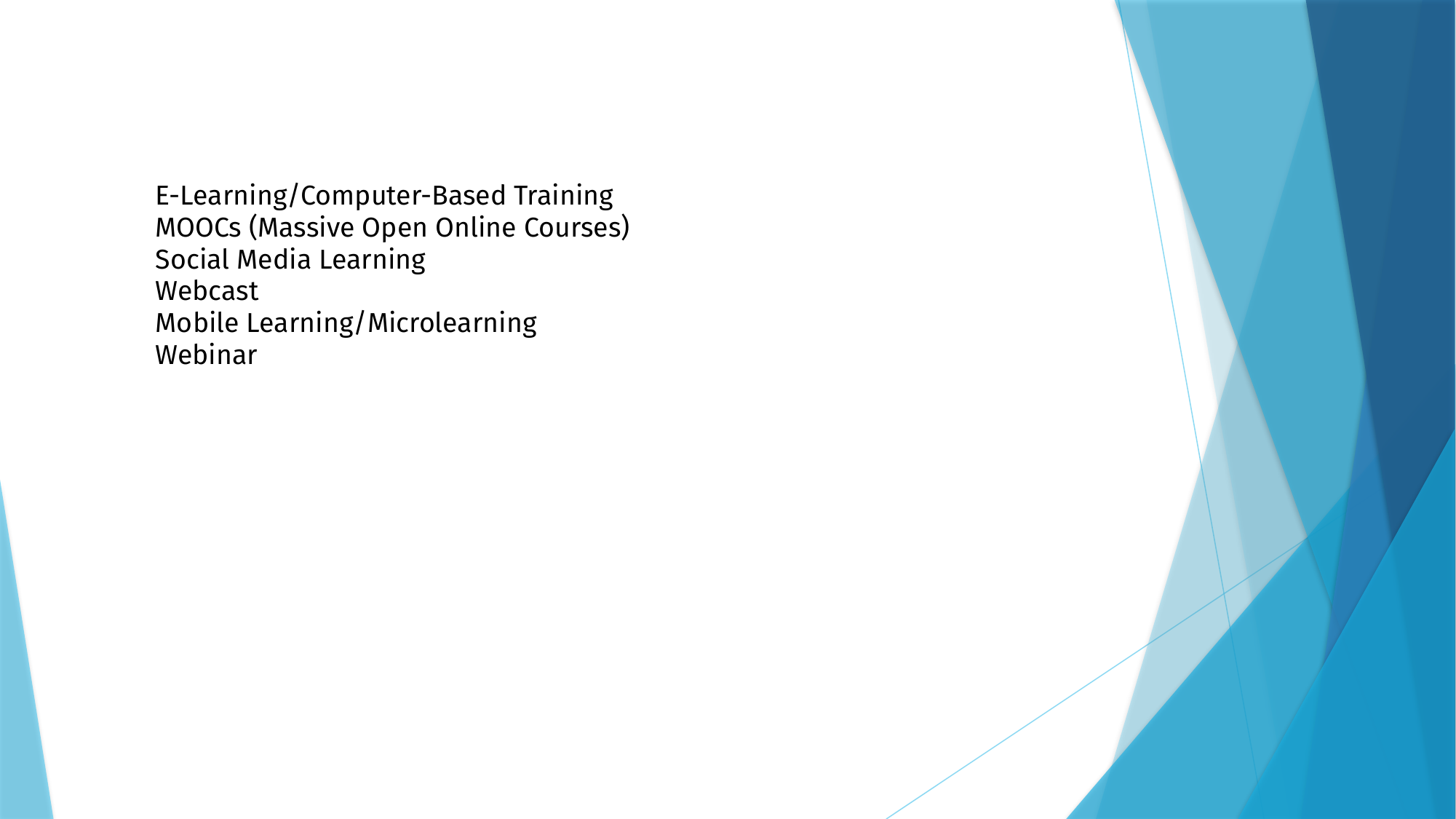

E-Learning/Computer-Based Training
MOOCs (Massive Open Online Courses)
Social Media Learning
Webcast
Mobile Learning/Microlearning
Webinar